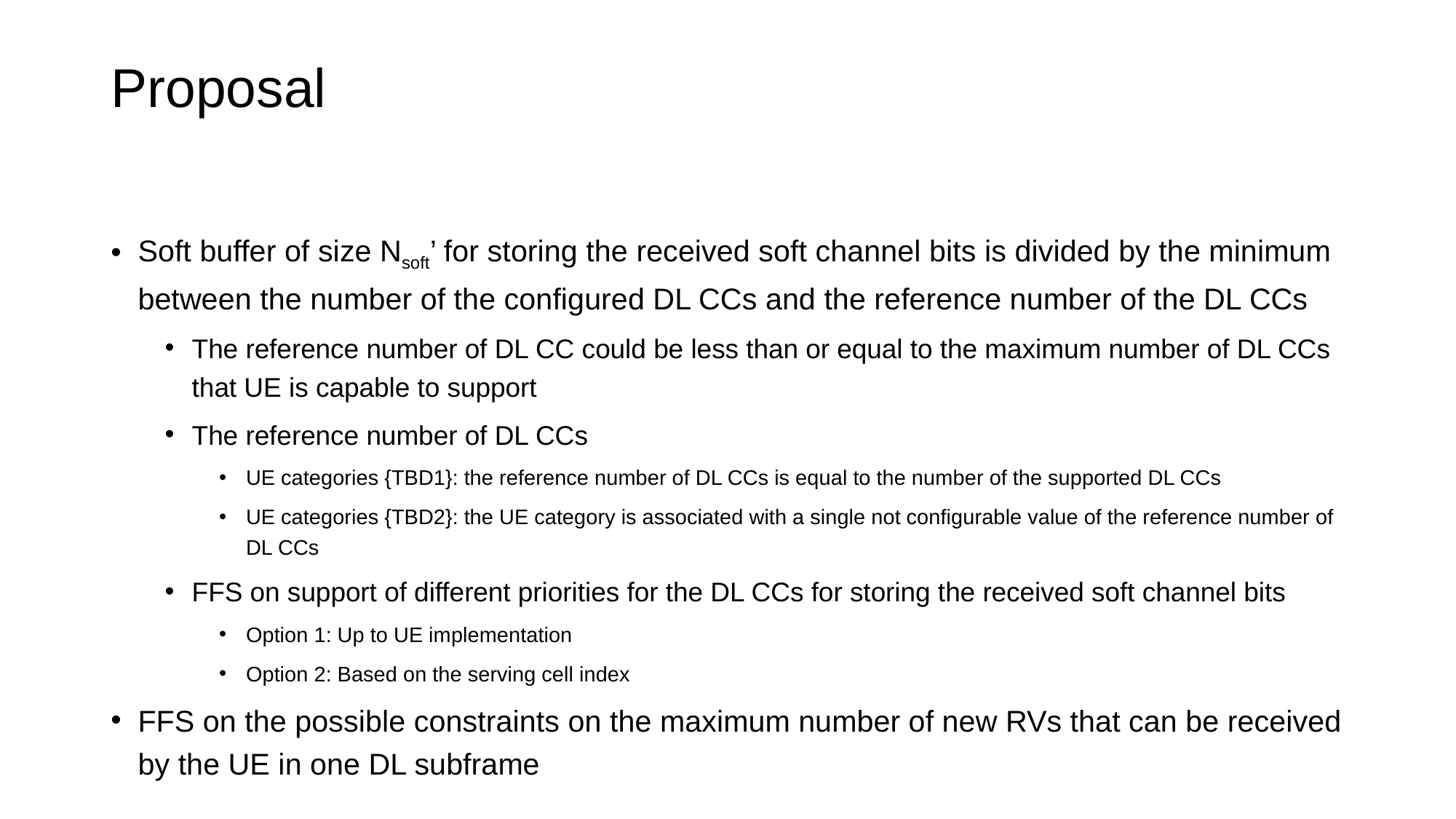

# Proposal
Soft buffer of size Nsoft’ for storing the received soft channel bits is divided by the minimum between the number of the configured DL CCs and the reference number of the DL CCs
The reference number of DL CC could be less than or equal to the maximum number of DL CCs that UE is capable to support
The reference number of DL CCs
UE categories {TBD1}: the reference number of DL CCs is equal to the number of the supported DL CCs
UE categories {TBD2}: the UE category is associated with a single not configurable value of the reference number of DL CCs
FFS on support of different priorities for the DL CCs for storing the received soft channel bits
Option 1: Up to UE implementation
Option 2: Based on the serving cell index
FFS on the possible constraints on the maximum number of new RVs that can be received by the UE in one DL subframe